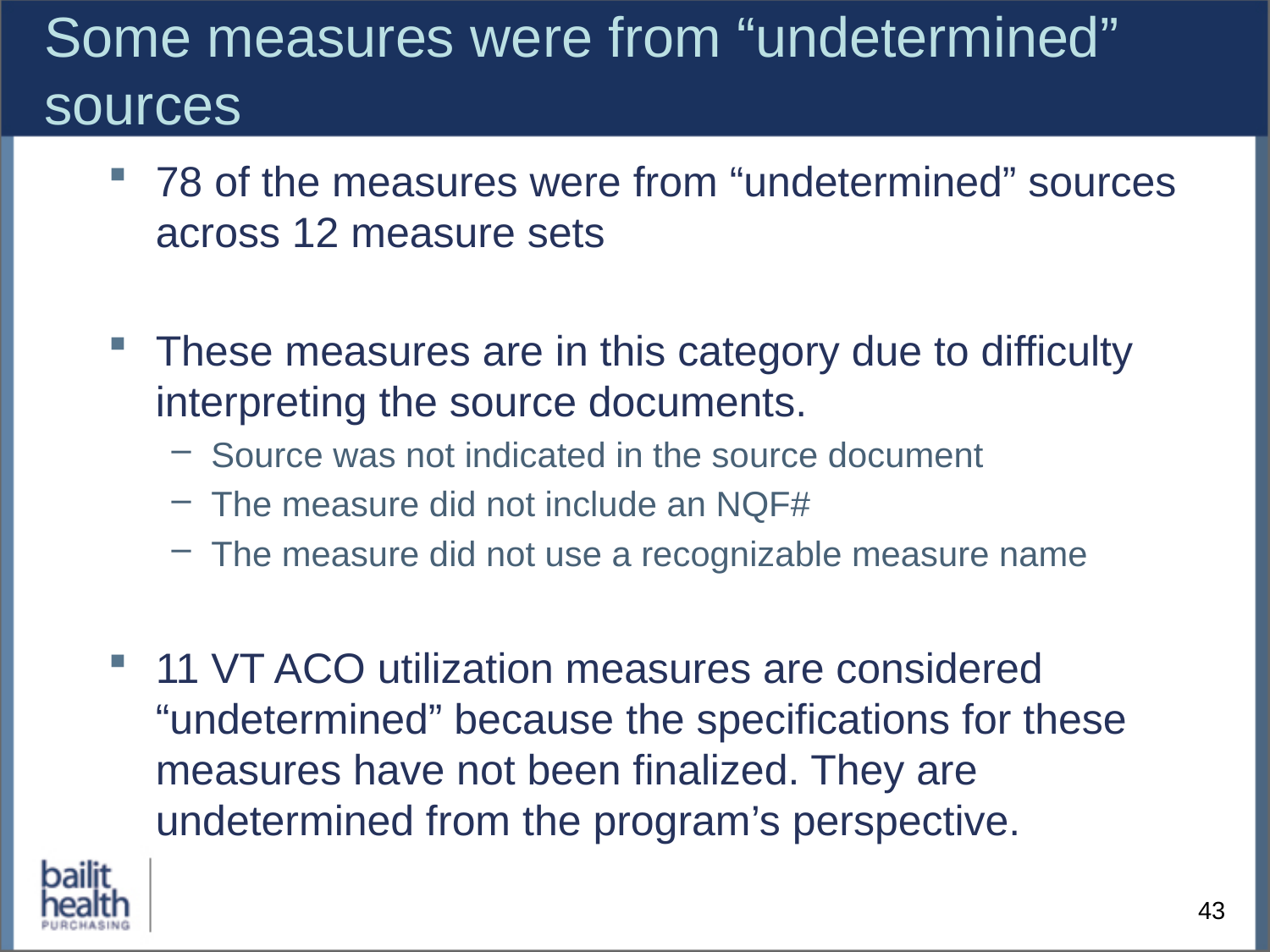

# Some measures were from “undetermined” sources
78 of the measures were from “undetermined” sources across 12 measure sets

These measures are in this category due to difficulty interpreting the source documents.
Source was not indicated in the source document
The measure did not include an NQF#
The measure did not use a recognizable measure name

11 VT ACO utilization measures are considered “undetermined” because the specifications for these measures have not been finalized. They are undetermined from the program’s perspective.

43